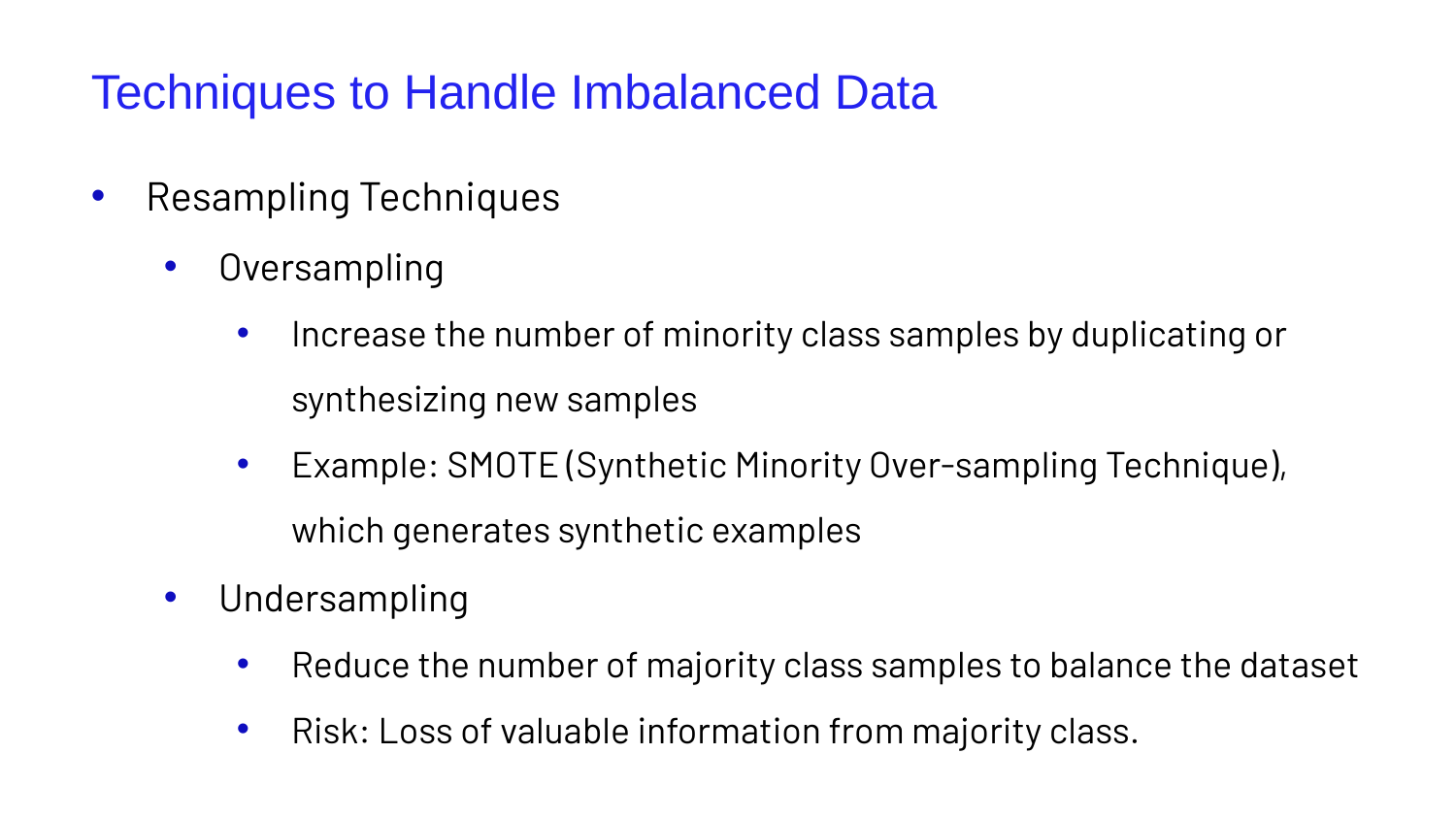

Techniques to Handle Imbalanced Data
Resampling Techniques
Oversampling
Increase the number of minority class samples by duplicating or synthesizing new samples
Example: SMOTE (Synthetic Minority Over-sampling Technique), which generates synthetic examples
Undersampling
Reduce the number of majority class samples to balance the dataset
Risk: Loss of valuable information from majority class.